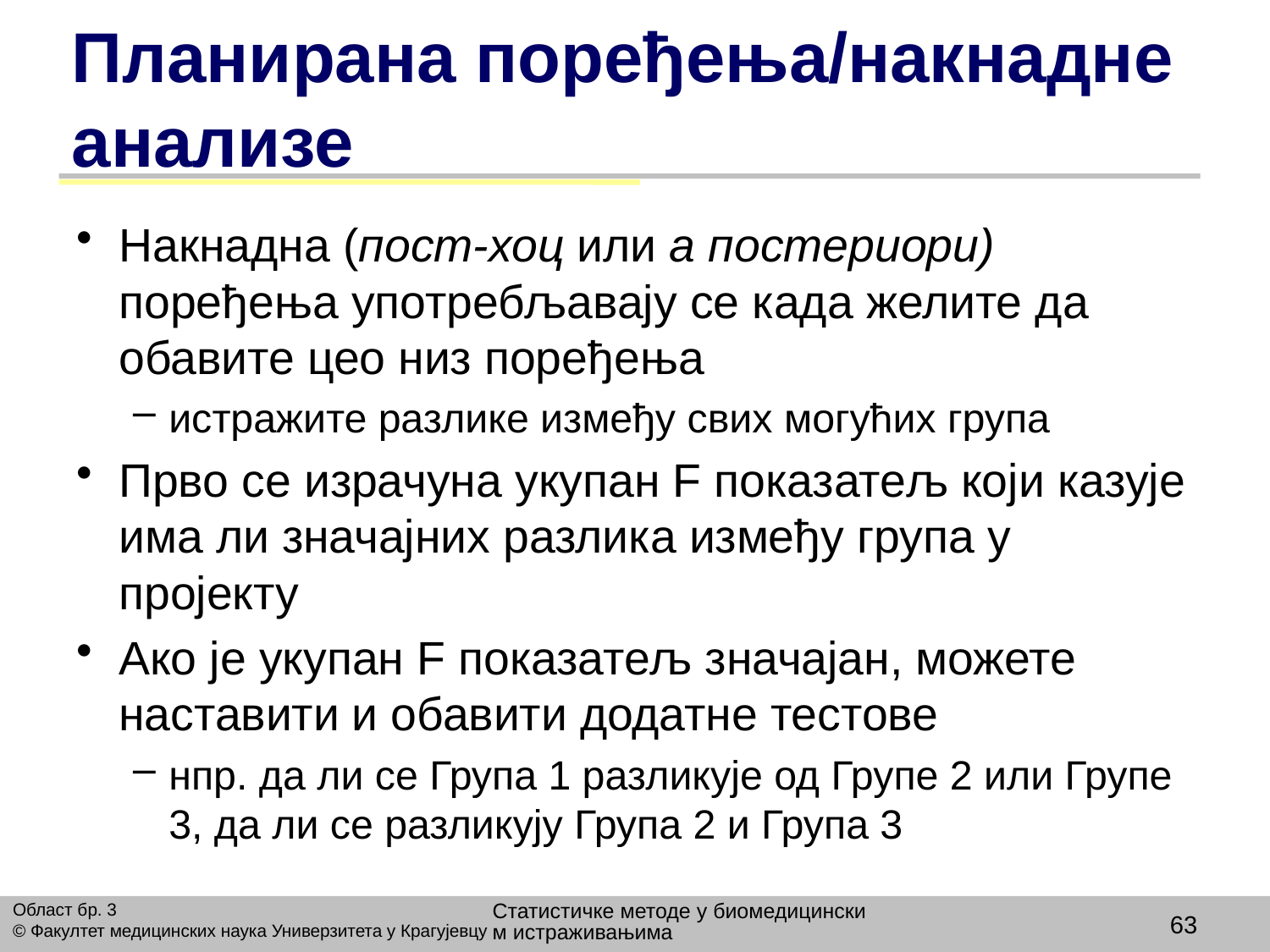

# Планирана поређења/накнадне анализе
Накнадна (пост-хоц или а постериори) поређења употребљавају се када желите да обавите цео низ поређења
истражите разлике између свих могућих група
Прво се израчуна укупан F показатељ који казује има ли значајних разлика између група у пројекту
Ако је укупан F показатељ значајан, можете наставити и обавити додатне тестове
нпр. да ли се Група 1 разликује од Групе 2 или Групе 3, да ли се разликују Група 2 и Група 3

Статистичке методе у биомедицинским истраживањима
Област бр. 3
© Факултет медицинских наука Универзитета у Крагујевцу
63